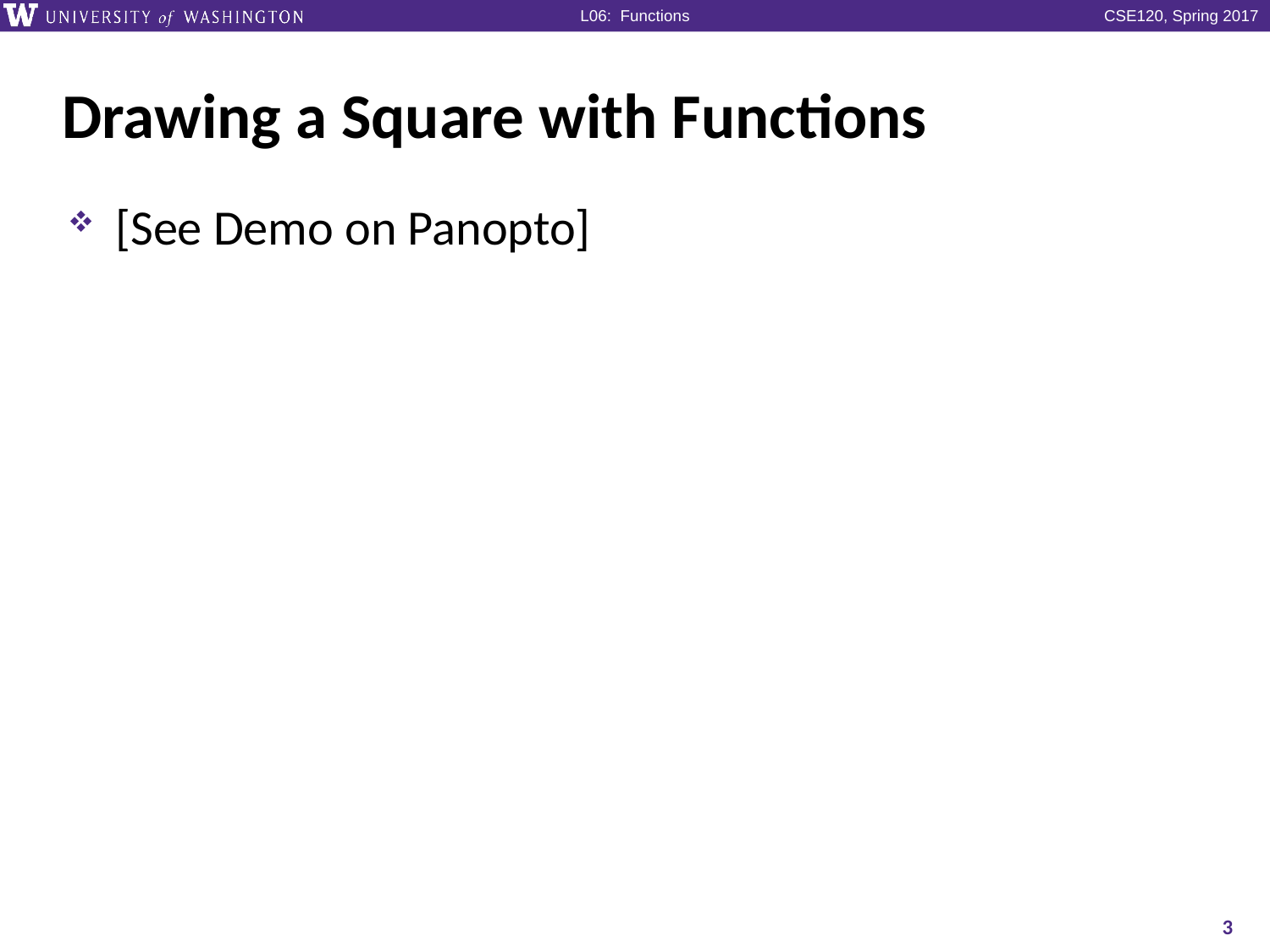

# Drawing a Square with Functions
[See Demo on Panopto]
3